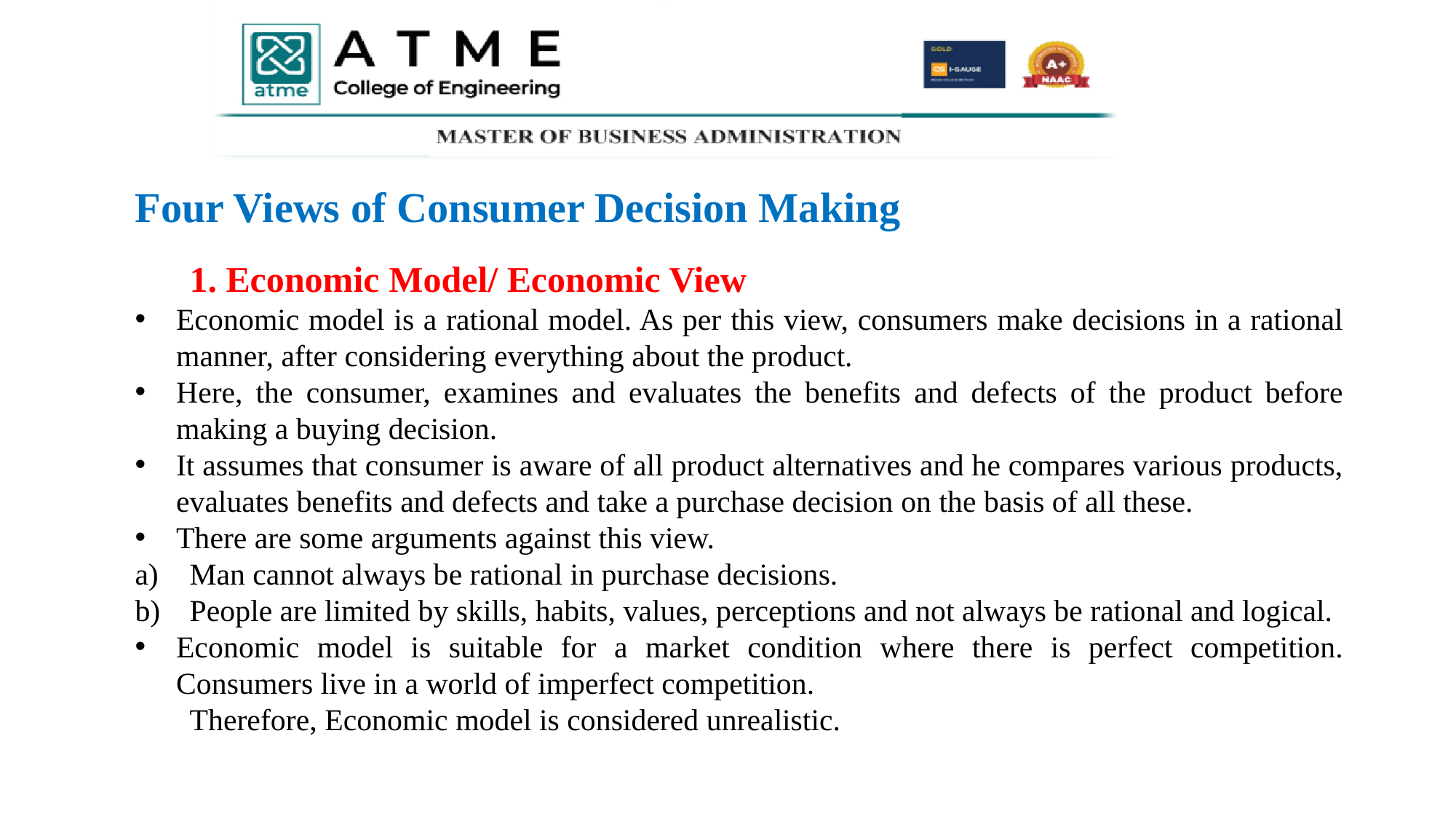

# Four Views of Consumer Decision Making
1. Economic Model/ Economic View
Economic model is a rational model. As per this view, consumers make decisions in a rational manner, after considering everything about the product.
Here, the consumer, examines and evaluates the benefits and defects of the product before making a buying decision.
It assumes that consumer is aware of all product alternatives and he compares various products, evaluates benefits and defects and take a purchase decision on the basis of all these.
There are some arguments against this view.
Man cannot always be rational in purchase decisions.
People are limited by skills, habits, values, perceptions and not always be rational and logical.
Economic model is suitable for a market condition where there is perfect competition. Consumers live in a world of imperfect competition.
Therefore, Economic model is considered unrealistic.